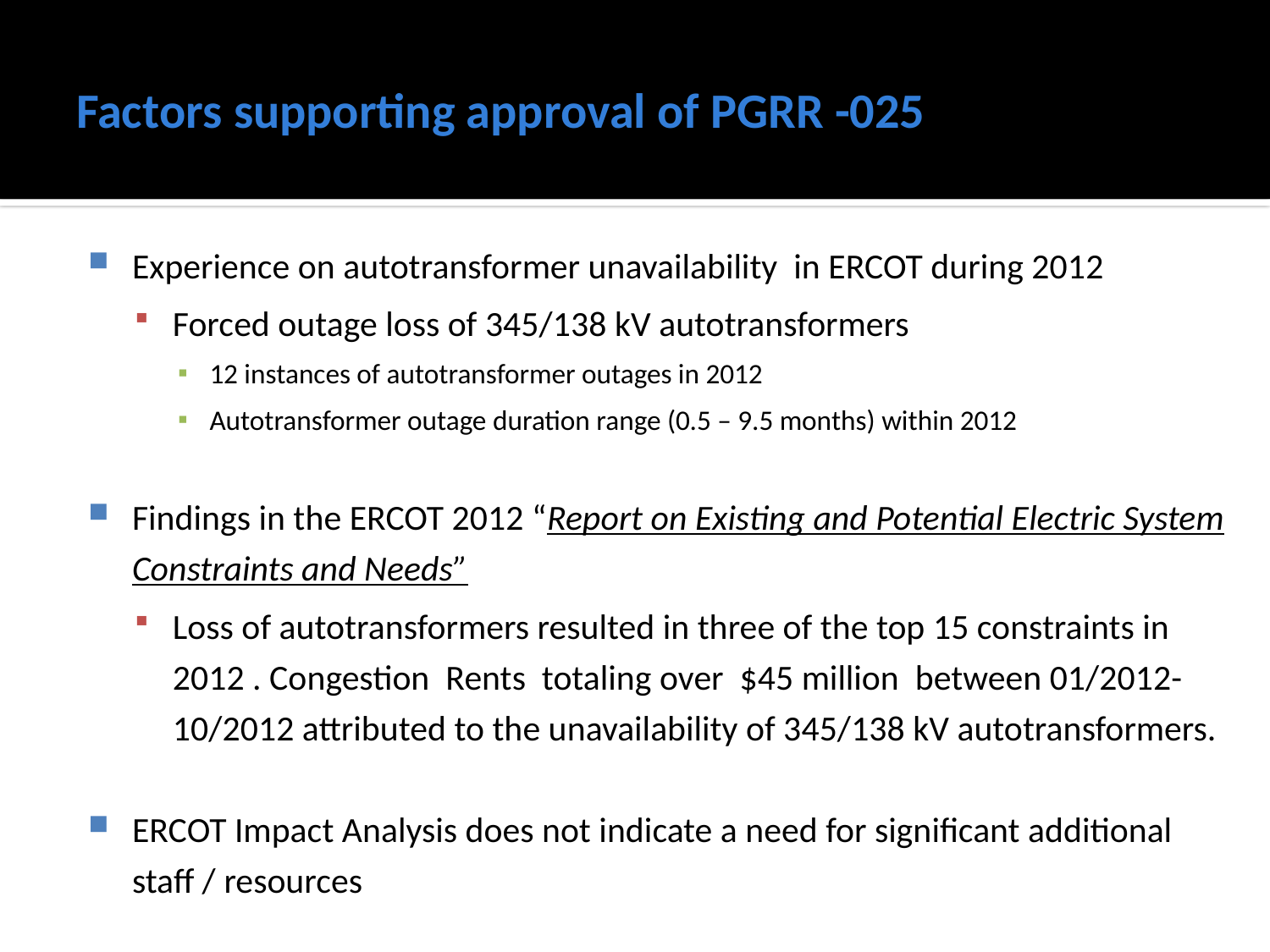

# Factors supporting approval of PGRR -025
Experience on autotransformer unavailability  in ERCOT during 2012
Forced outage loss of 345/138 kV autotransformers
12 instances of autotransformer outages in 2012
Autotransformer outage duration range (0.5 – 9.5 months) within 2012

Findings in the ERCOT 2012 “Report on Existing and Potential Electric System Constraints and Needs”
Loss of autotransformers resulted in three of the top 15 constraints in 2012 . Congestion  Rents  totaling over  $45 million  between 01/2012-10/2012 attributed to the unavailability of 345/138 kV autotransformers.

ERCOT Impact Analysis does not indicate a need for significant additional staff / resources